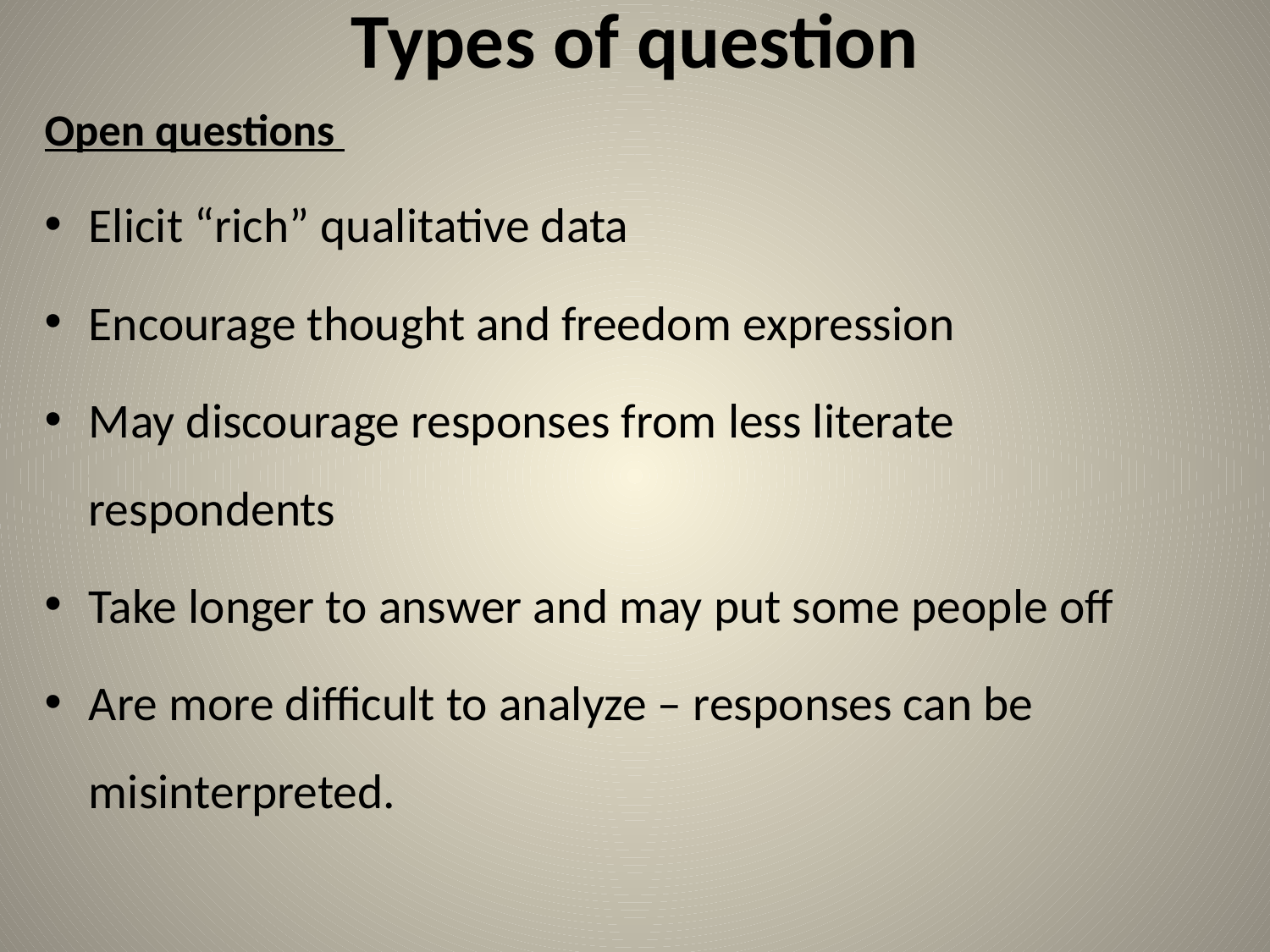

# Types of question
Open questions
Elicit “rich” qualitative data
Encourage thought and freedom expression
May discourage responses from less literate respondents
Take longer to answer and may put some people off
Are more difficult to analyze – responses can be misinterpreted.